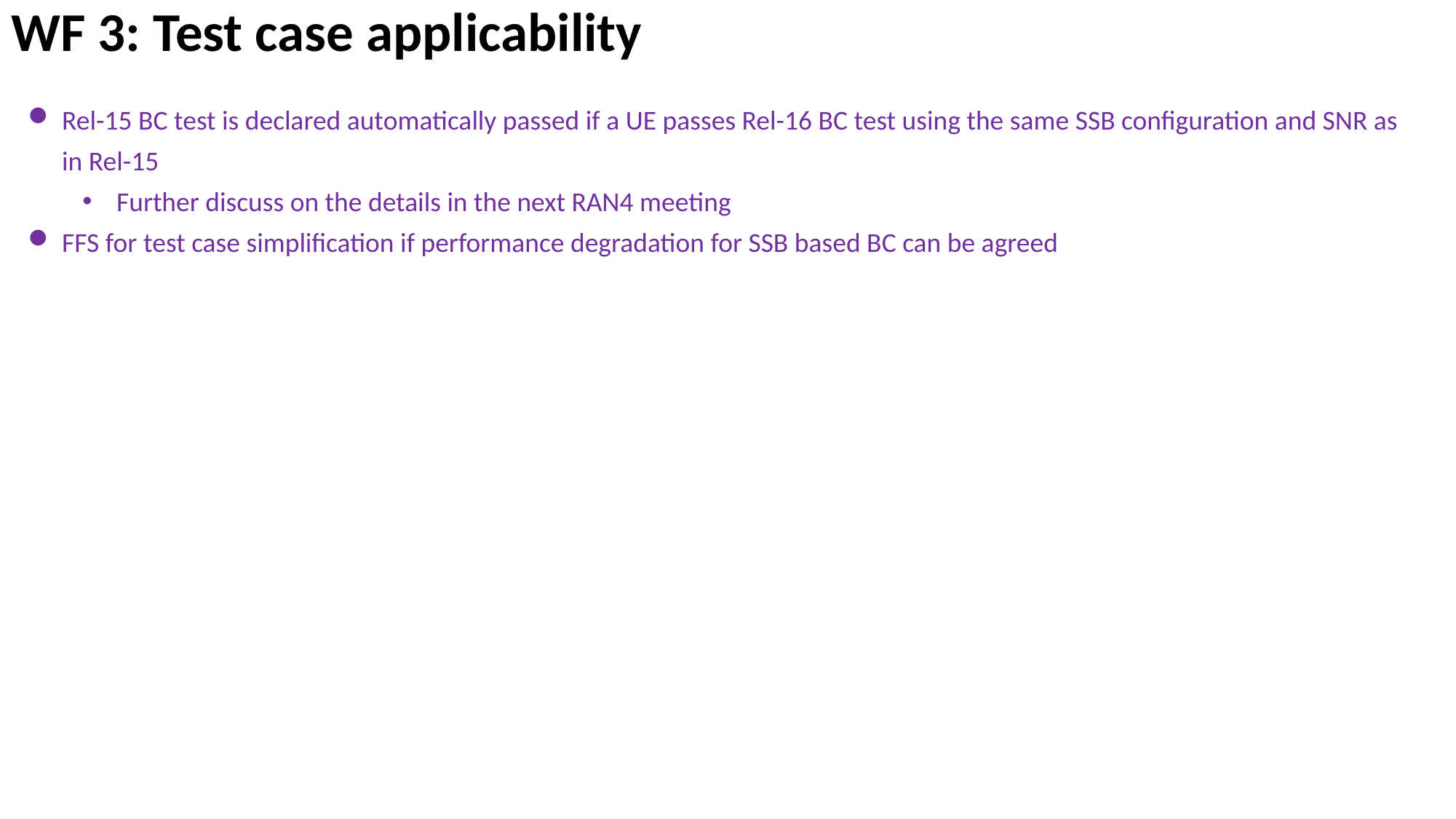

# WF 3: Test case applicability
Rel-15 BC test is declared automatically passed if a UE passes Rel-16 BC test using the same SSB configuration and SNR as in Rel-15
Further discuss on the details in the next RAN4 meeting
FFS for test case simplification if performance degradation for SSB based BC can be agreed